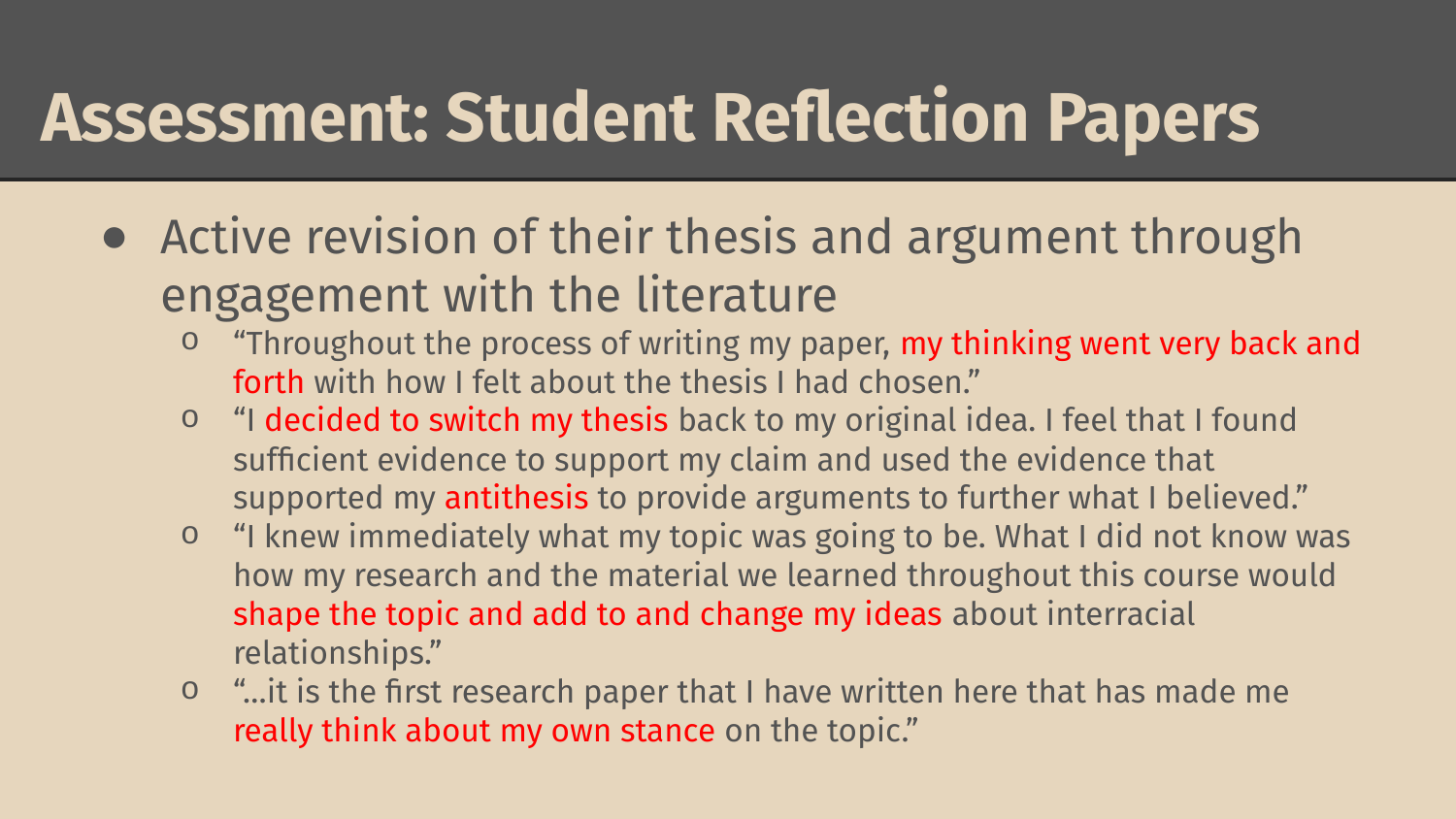

# Assessment: Student Reflection Papers
Active revision of their thesis and argument through engagement with the literature
“Throughout the process of writing my paper, my thinking went very back and forth with how I felt about the thesis I had chosen.”
“I decided to switch my thesis back to my original idea. I feel that I found sufficient evidence to support my claim and used the evidence that supported my antithesis to provide arguments to further what I believed.”
“I knew immediately what my topic was going to be. What I did not know was how my research and the material we learned throughout this course would shape the topic and add to and change my ideas about interracial relationships.”
“…it is the first research paper that I have written here that has made me really think about my own stance on the topic.”